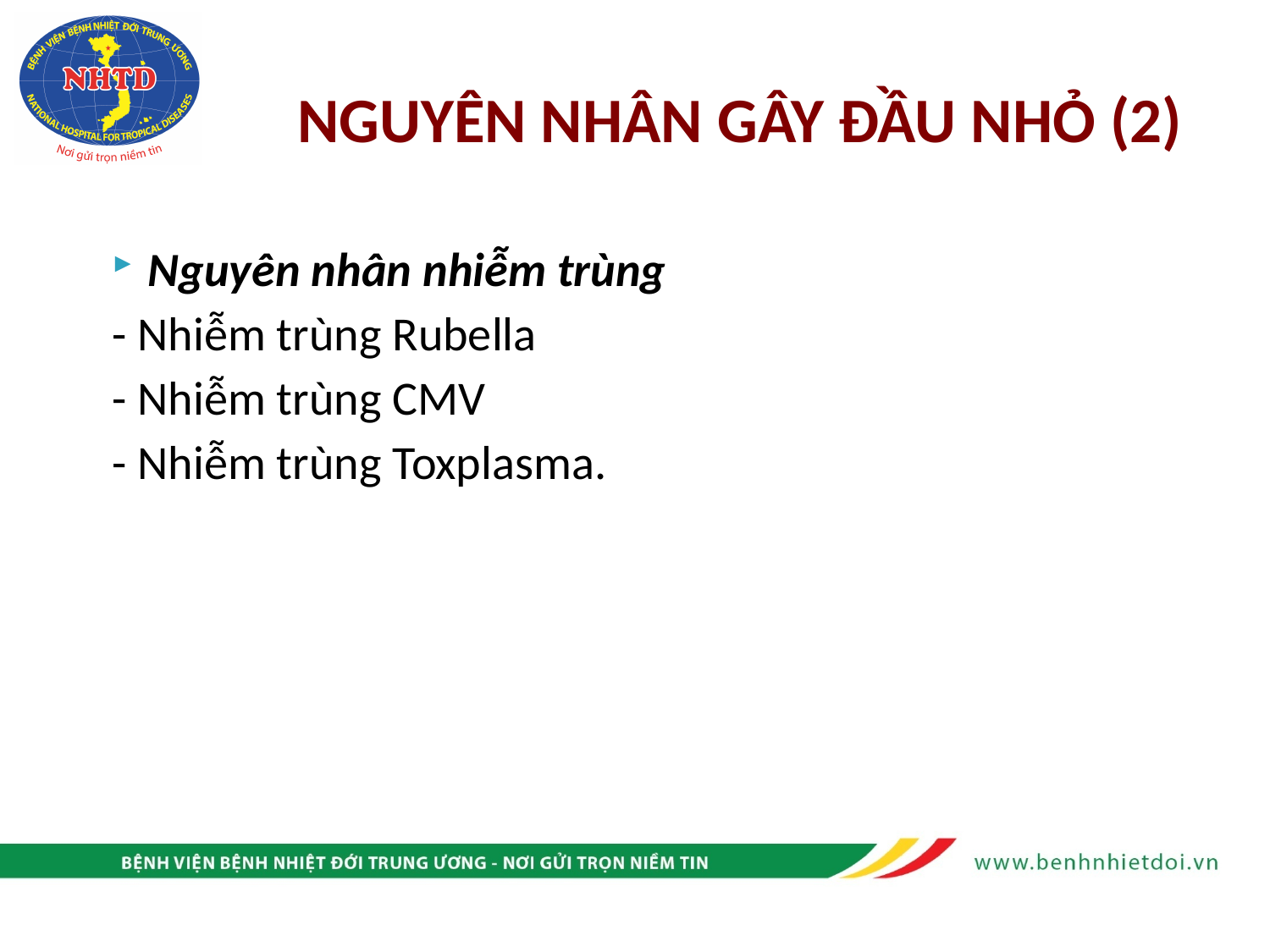

# NGUYÊN NHÂN GÂY ĐẦU NHỎ (2)
Nguyên nhân nhiễm trùng
- Nhiễm trùng Rubella
- Nhiễm trùng CMV
- Nhiễm trùng Toxplasma.